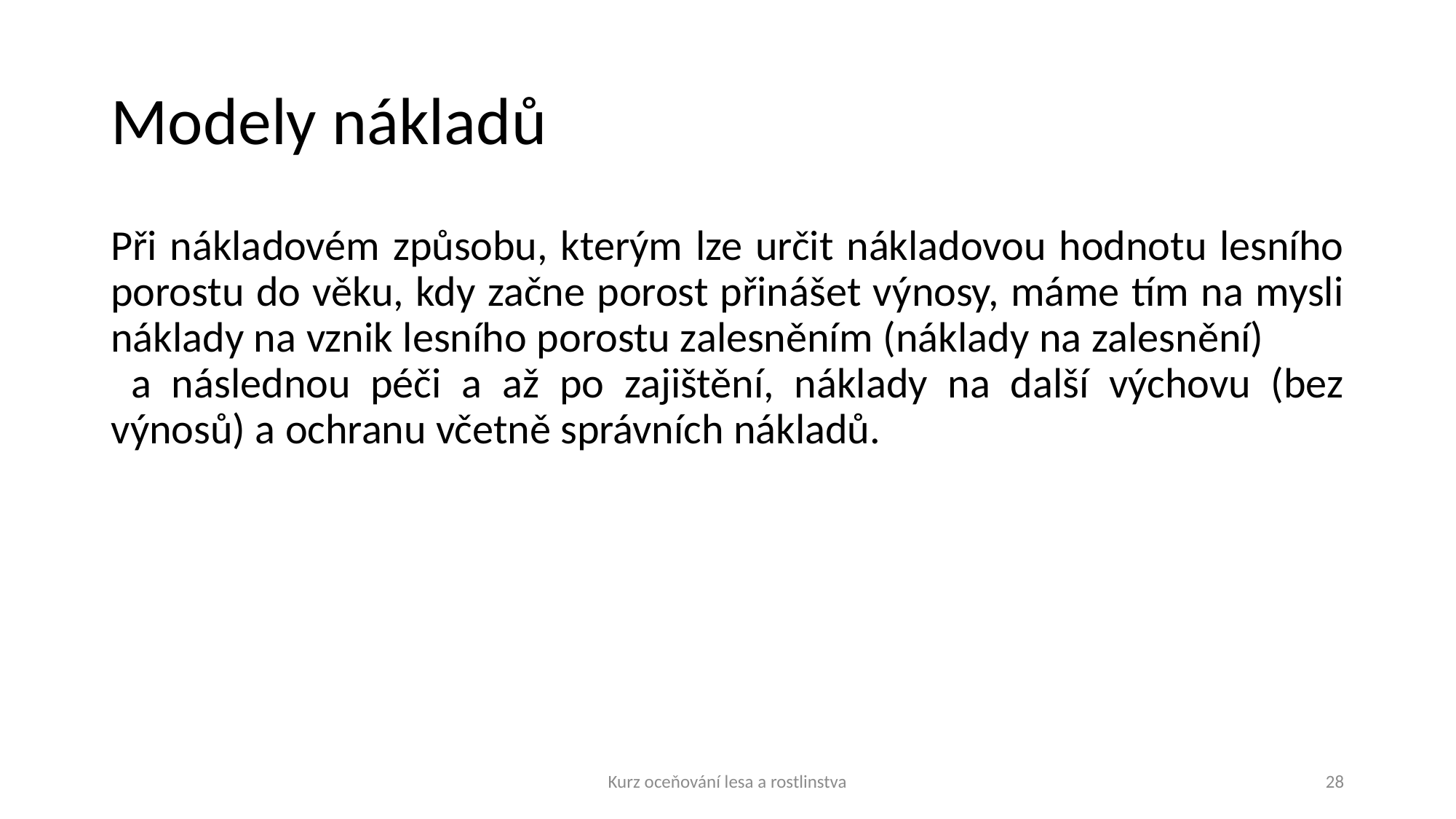

# Modely nákladů
Při nákladovém způsobu, kterým lze určit nákladovou hodnotu lesního porostu do věku, kdy začne porost přinášet výnosy, máme tím na mysli náklady na vznik lesního porostu zalesněním (náklady na zalesnění)          a následnou péči a až po zajištění, náklady na další výchovu (bez výnosů) a ochranu včetně správních nákladů.

Kurz oceňování lesa a rostlinstva
28